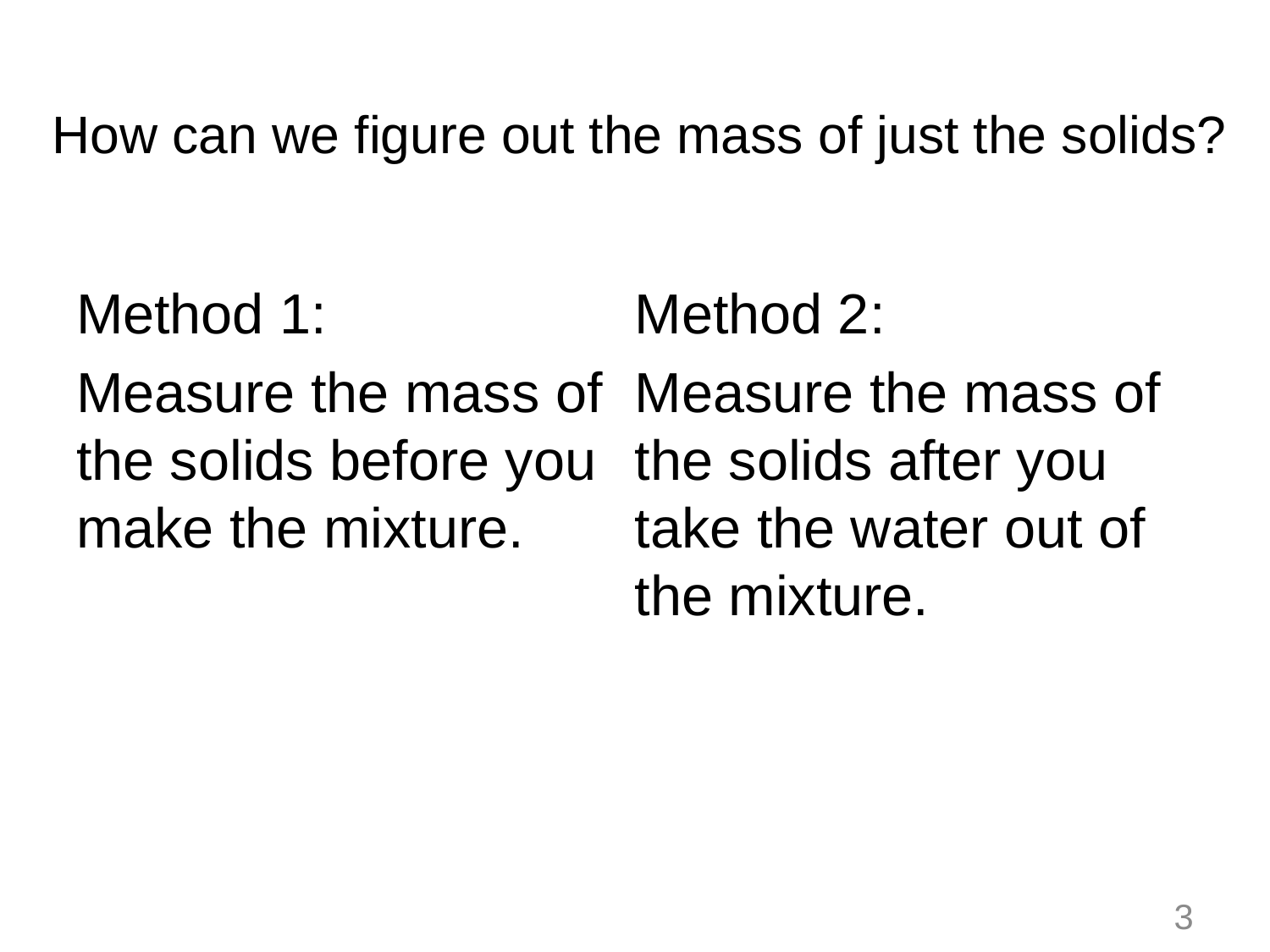

# How can we figure out the mass of just the solids?
Method 1:
Measure the mass of the solids before you make the mixture.
Method 2:
Measure the mass of the solids after you take the water out of the mixture.
3